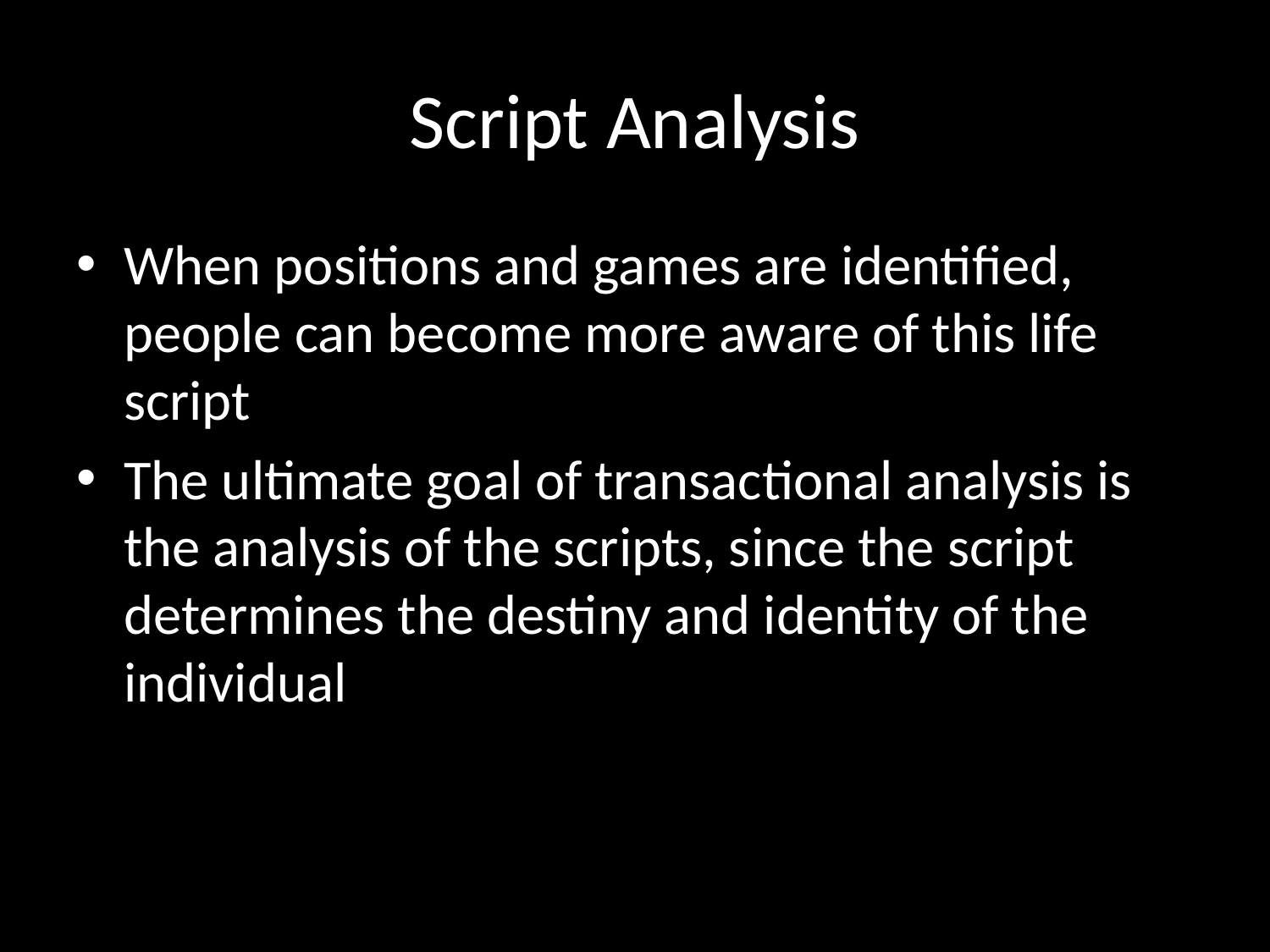

# Script Analysis
When positions and games are identified, people can become more aware of this life script
The ultimate goal of transactional analysis is the analysis of the scripts, since the script determines the destiny and identity of the individual